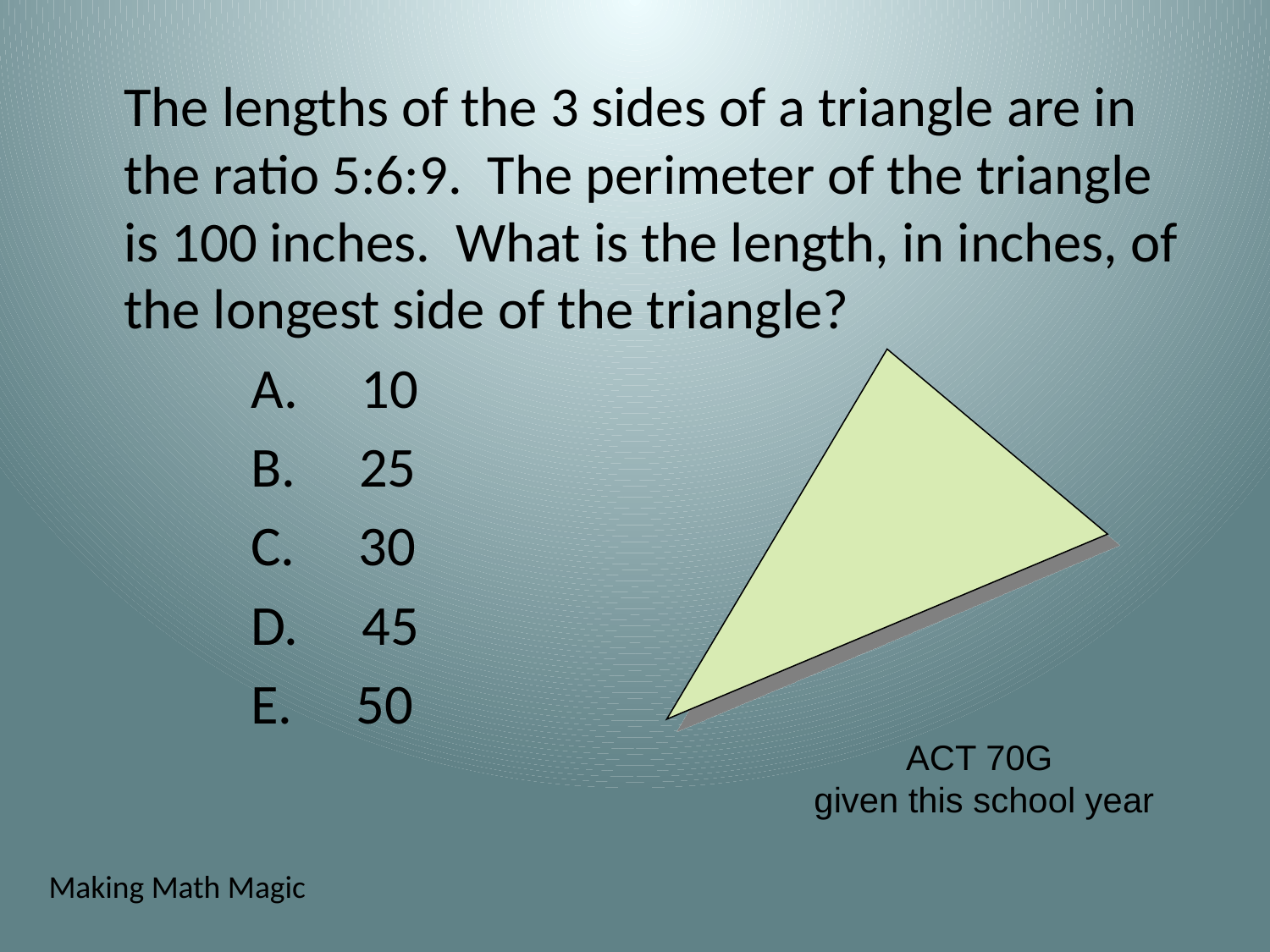

The lengths of the 3 sides of a triangle are in the ratio 5:6:9.  The perimeter of the triangle is 100 inches.  What is the length, in inches, of the longest side of the triangle?
	A.     10
	B.     25
	C.     30
	D.     45
	E.     50

# ACT 70G given this school year
Making Math Magic